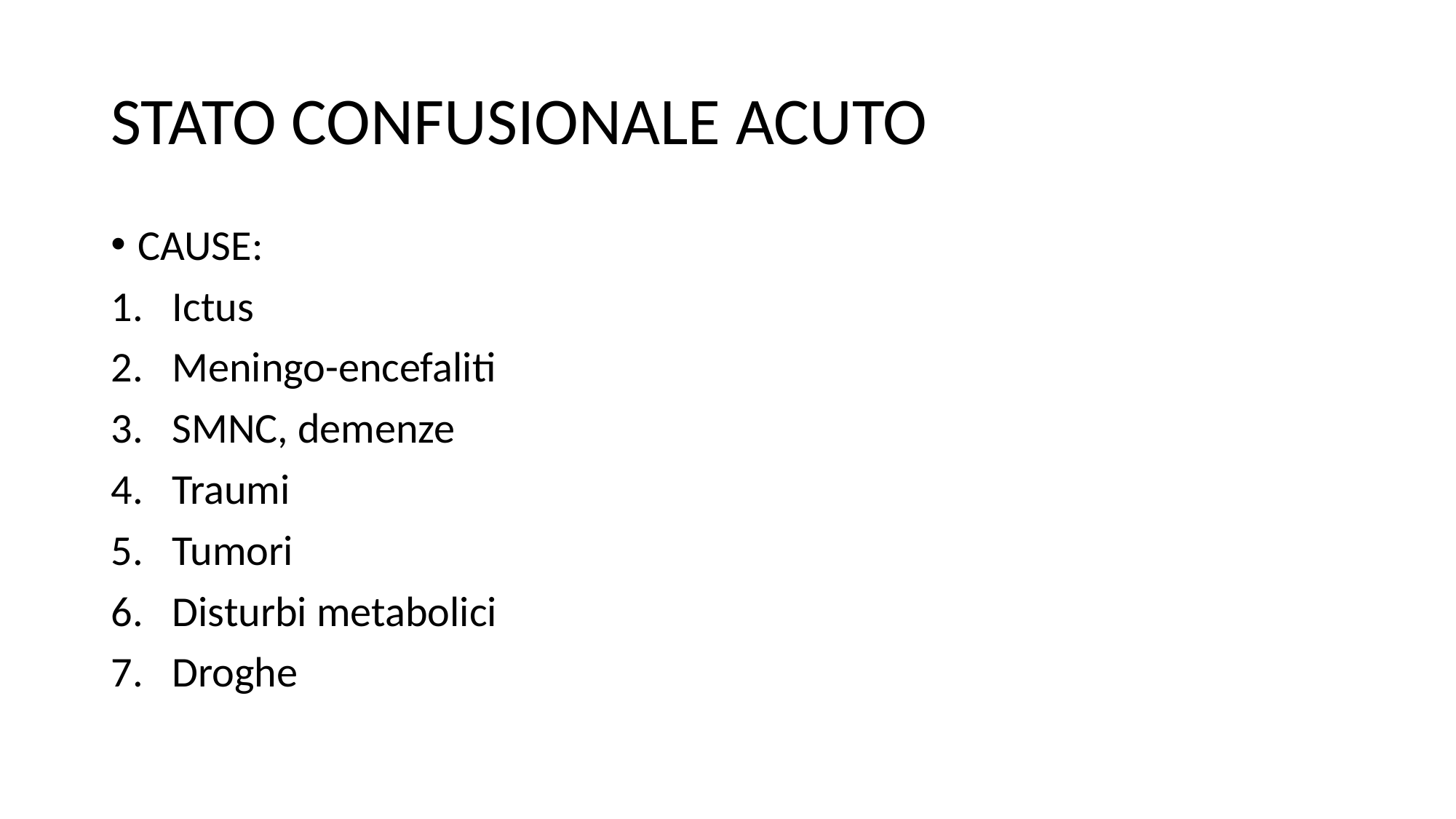

# STATO CONFUSIONALE ACUTO
CAUSE:
Ictus
Meningo-encefaliti
SMNC, demenze
Traumi
Tumori
Disturbi metabolici
Droghe